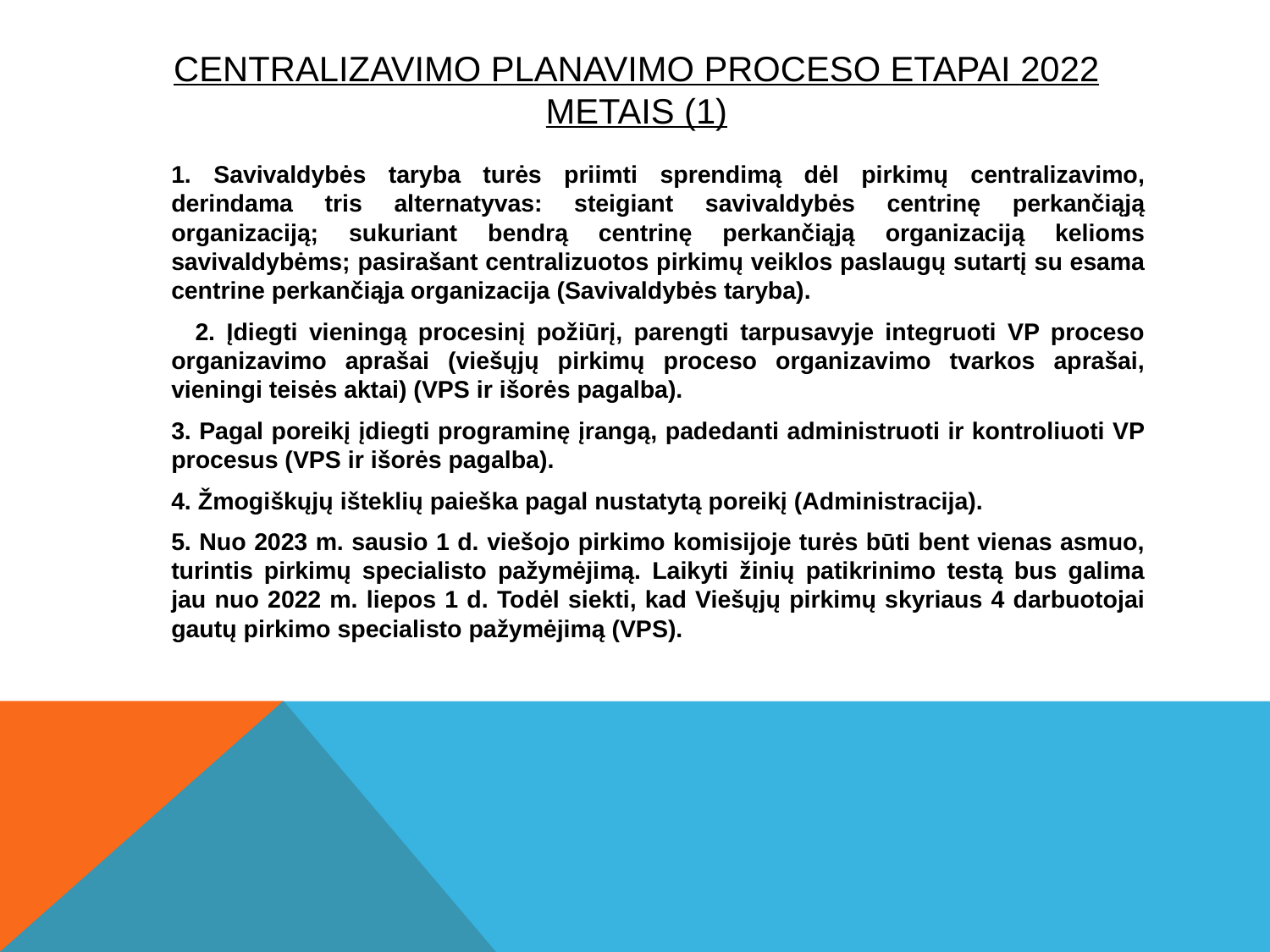

# Centralizavimo planavimo proceso etapai 2022 metais (1)
	1. Savivaldybės taryba turės priimti sprendimą dėl pirkimų centralizavimo, derindama tris alternatyvas: steigiant savivaldybės centrinę perkančiąją organizaciją; sukuriant bendrą centrinę perkančiąją organizaciją kelioms savivaldybėms; pasirašant centralizuotos pirkimų veiklos paslaugų sutartį su esama centrine perkančiąja organizacija (Savivaldybės taryba).
      2. Įdiegti vieningą procesinį požiūrį, parengti tarpusavyje integruoti VP proceso organizavimo aprašai (viešųjų pirkimų proceso organizavimo tvarkos aprašai, vieningi teisės aktai) (VPS ir išorės pagalba).
	3. Pagal poreikį įdiegti programinę įrangą, padedanti administruoti ir kontroliuoti VP procesus (VPS ir išorės pagalba).
	4. Žmogiškųjų išteklių paieška pagal nustatytą poreikį (Administracija).
	5. Nuo 2023 m. sausio 1 d. viešojo pirkimo komisijoje turės būti bent vienas asmuo, turintis pirkimų specialisto pažymėjimą. Laikyti žinių patikrinimo testą bus galima jau nuo 2022 m. liepos 1 d. Todėl siekti, kad Viešųjų pirkimų skyriaus 4 darbuotojai gautų pirkimo specialisto pažymėjimą (VPS).